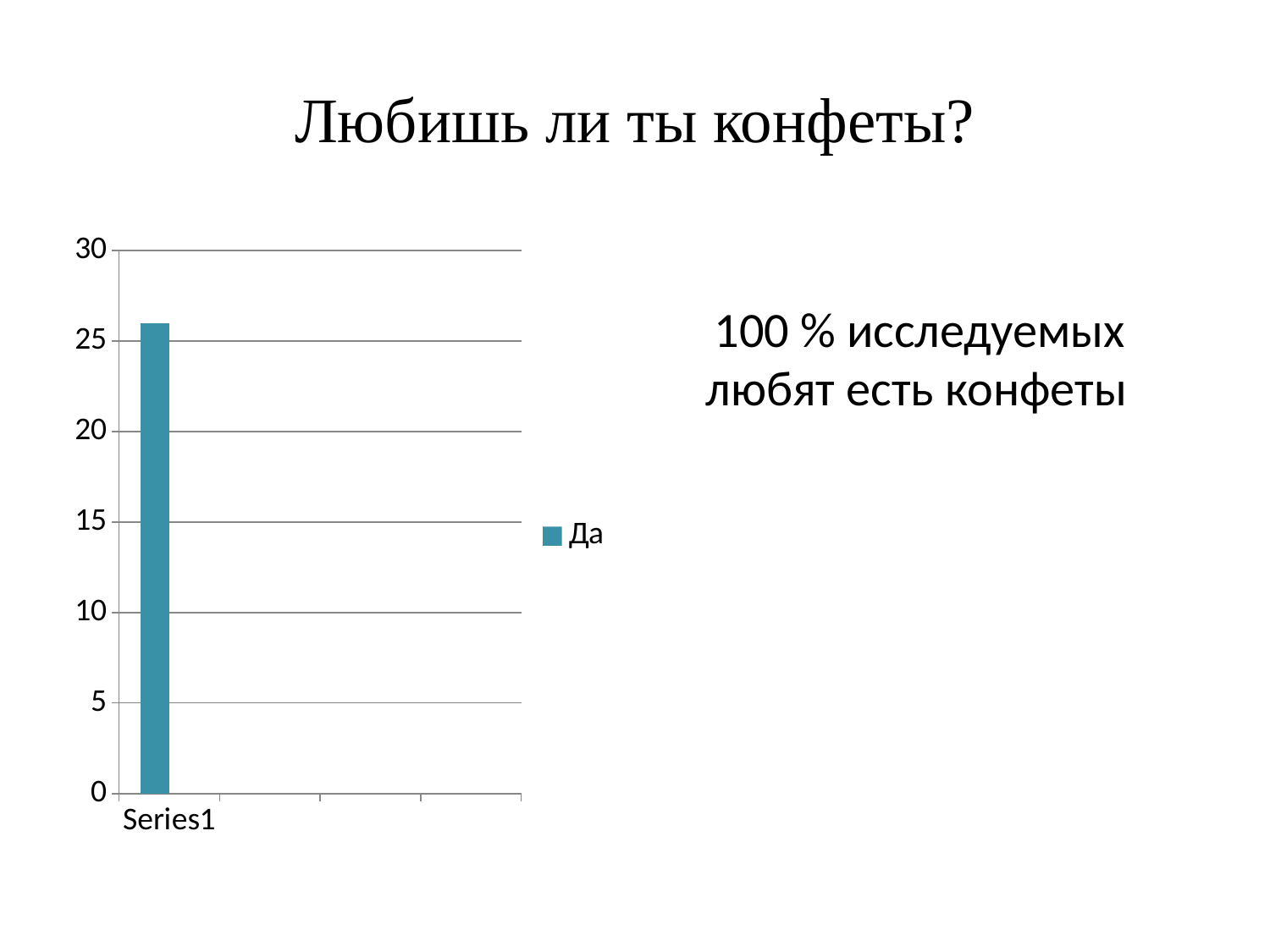

# Любишь ли ты конфеты?

### Chart

| Category | Да | Столбец1 |
|---|---|---|
|  | 26.0 | None |
|  | None | None |
|  | None | None |
|  | None | None |
     100 % исследуемых любят есть конфеты